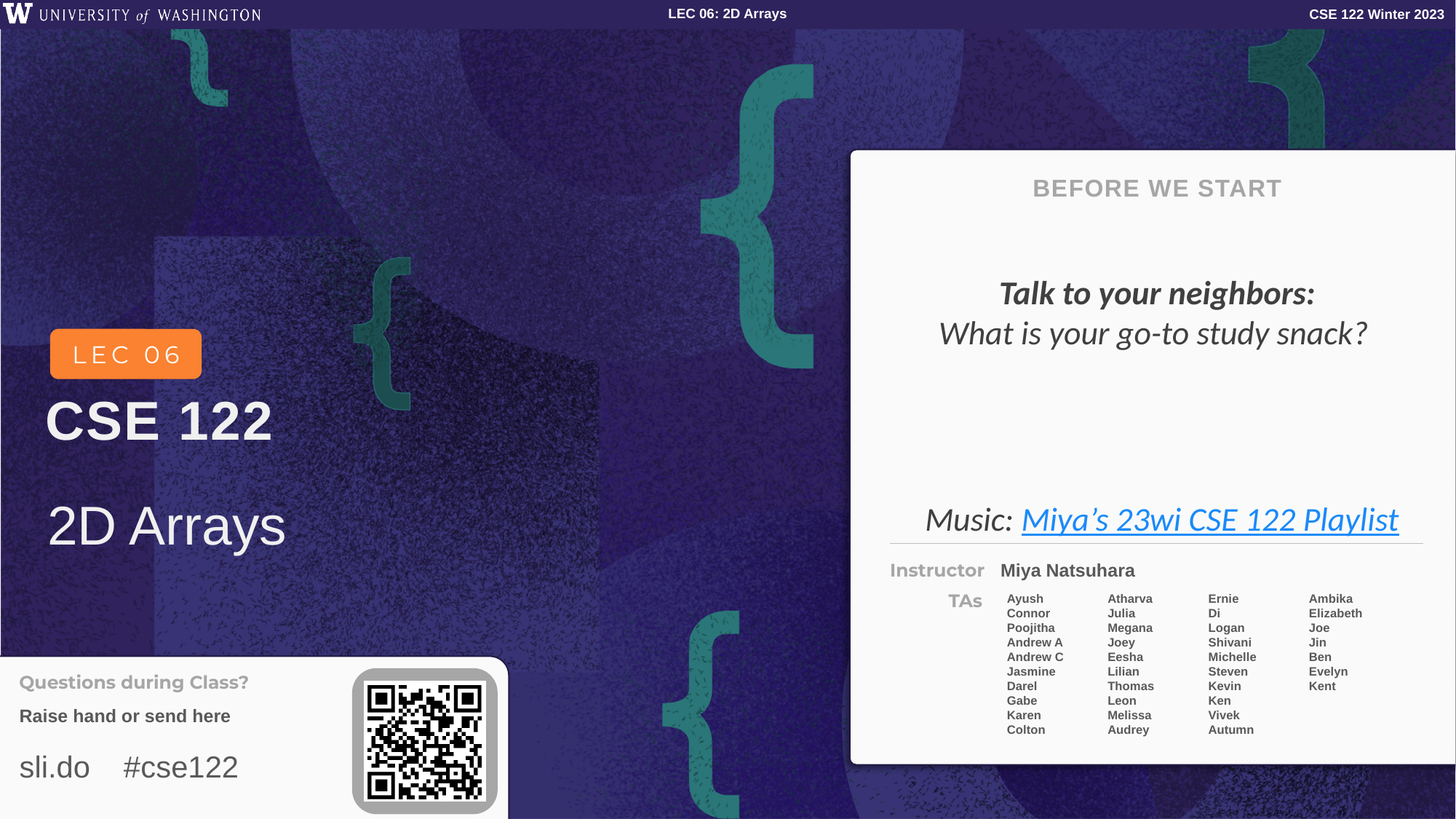

BEFORE WE START
Talk to your neighbors:
What is your go-to study snack?
# 2D Arrays
Music: Miya’s 23wi CSE 122 Playlist